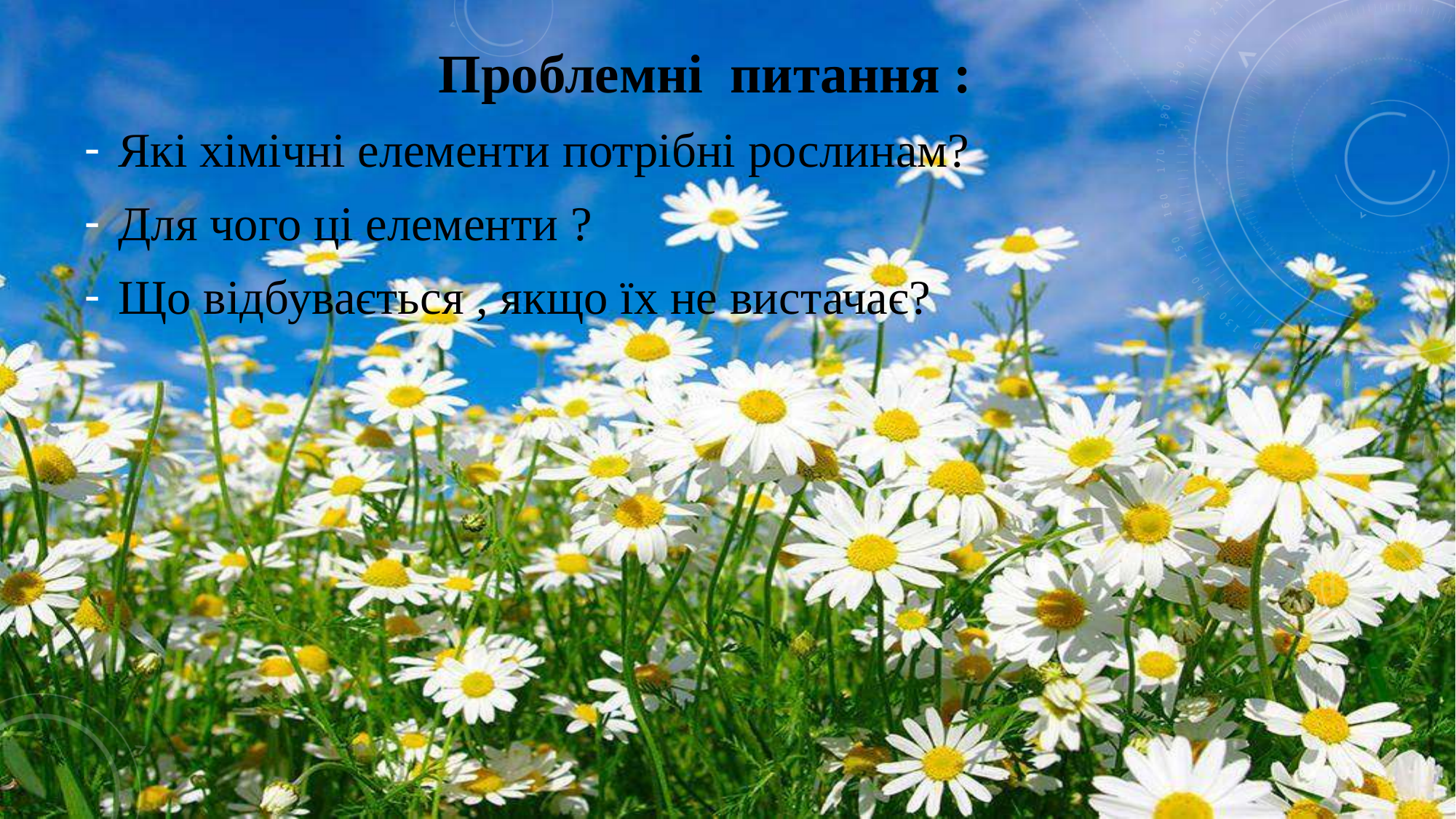

Проблемні  питання :
Які хімічні елементи потрібні рослинам?
Для чого ці елементи ?
Що відбувається , якщо їх не вистачає?